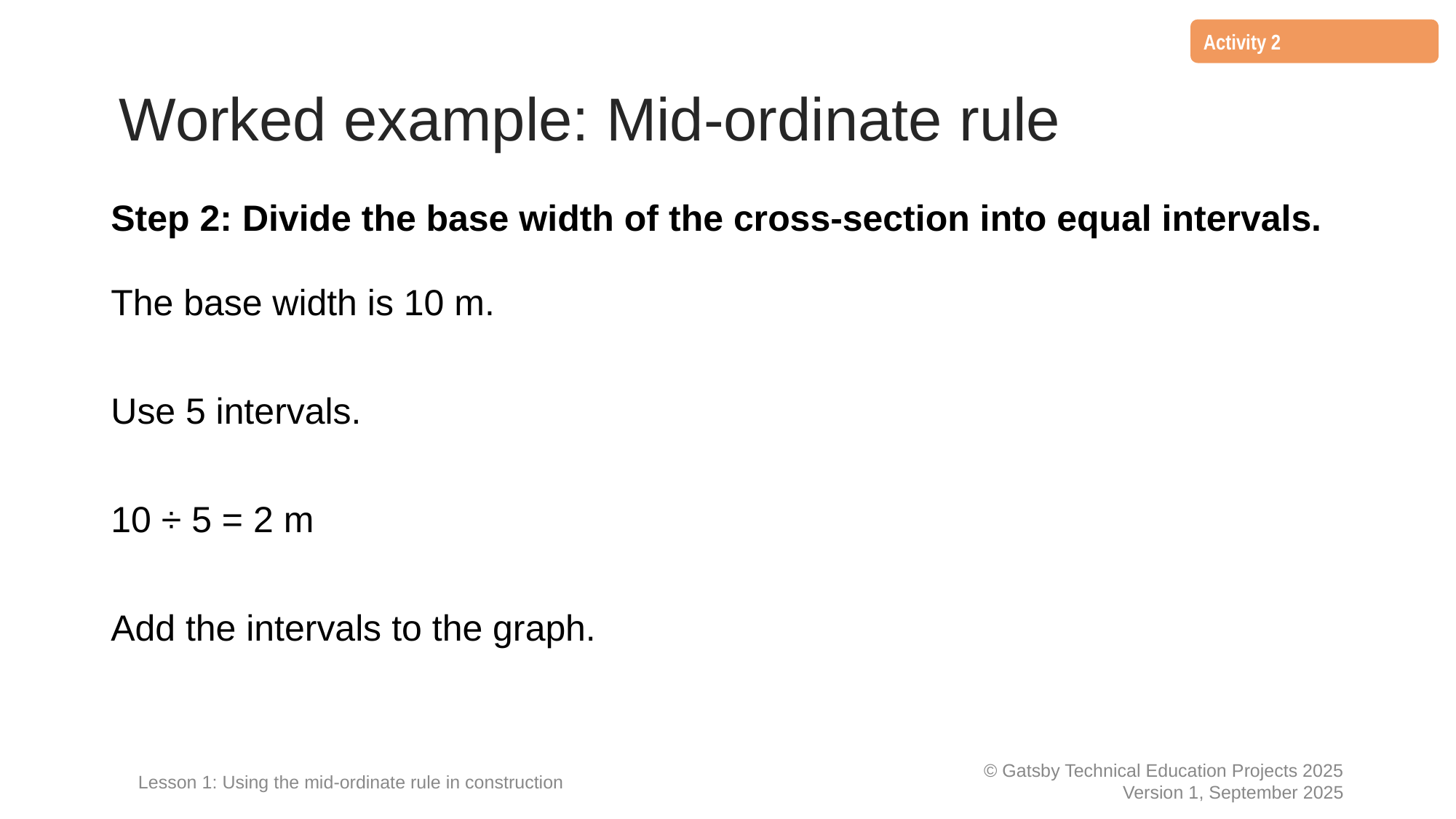

Activity 2
# Worked example: Mid-ordinate rule
Step 2: Divide the base width of the cross-section into equal intervals.
The base width is 10 m.
Use 5 intervals.
10 ÷ 5 = 2 m
Add the intervals to the graph.
Lesson 1: Using the mid-ordinate rule in construction